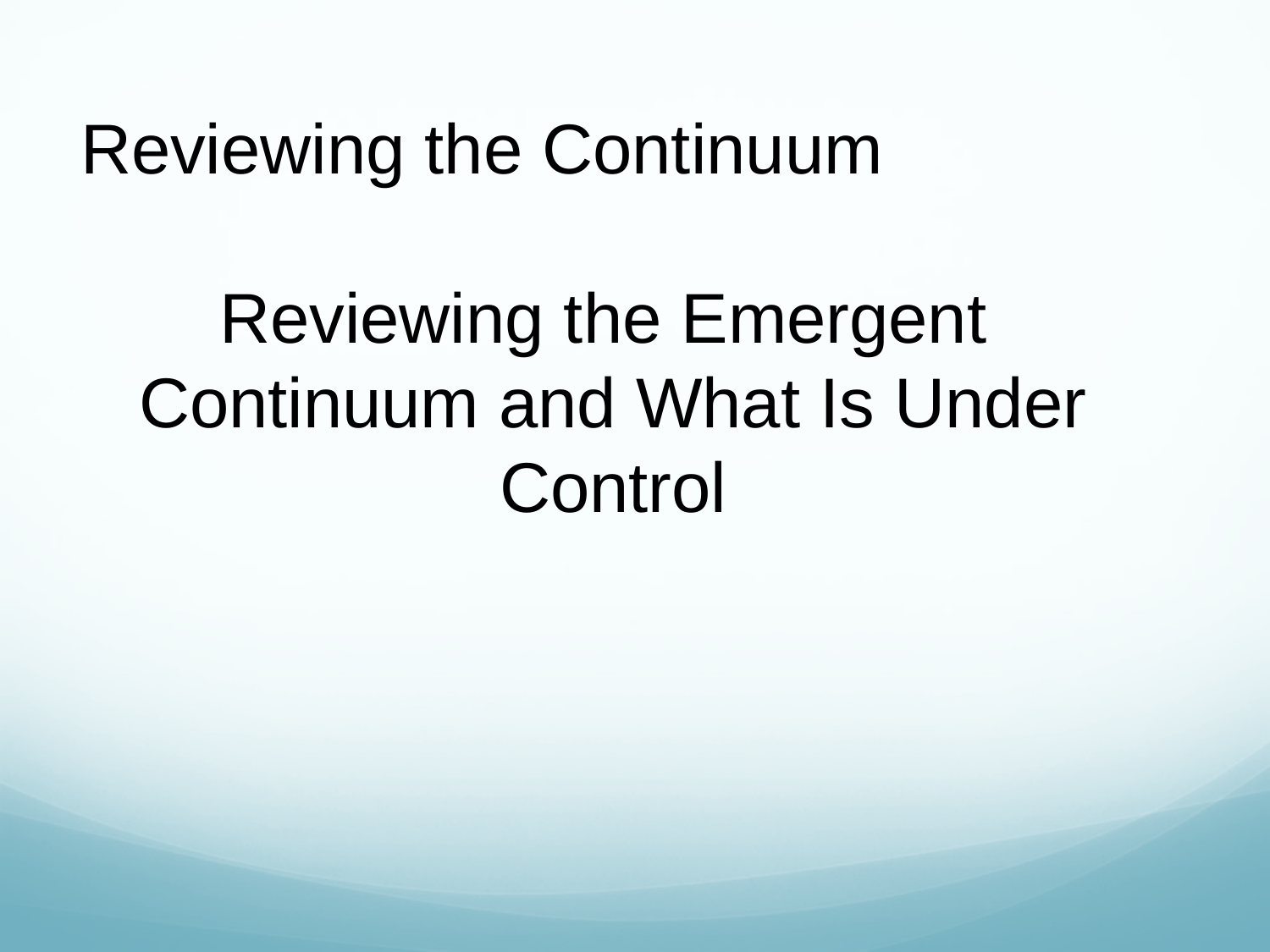

Reviewing the Continuum

Reviewing the Emergent  Continuum and What Is Under Control